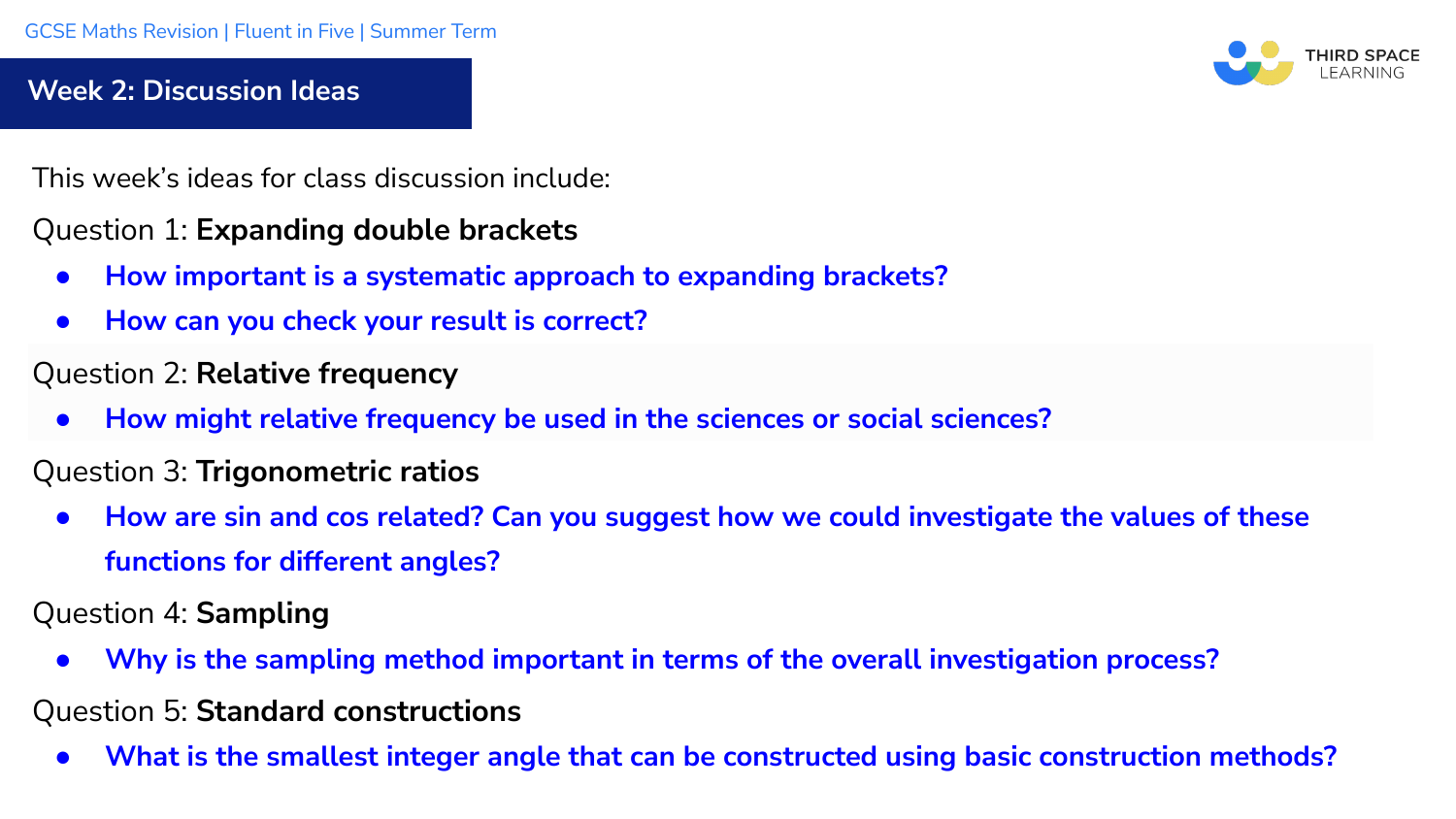

Week 2: Discussion Ideas
| This week’s ideas for class discussion include: |
| --- |
| Question 1: Expanding double brackets How important is a systematic approach to expanding brackets? How can you check your result is correct? |
| Question 2: Relative frequency How might relative frequency be used in the sciences or social sciences? |
| Question 3: Trigonometric ratios How are sin and cos related? Can you suggest how we could investigate the values of these functions for different angles? |
| Question 4: Sampling Why is the sampling method important in terms of the overall investigation process? |
| Question 5: Standard constructions What is the smallest integer angle that can be constructed using basic construction methods? |